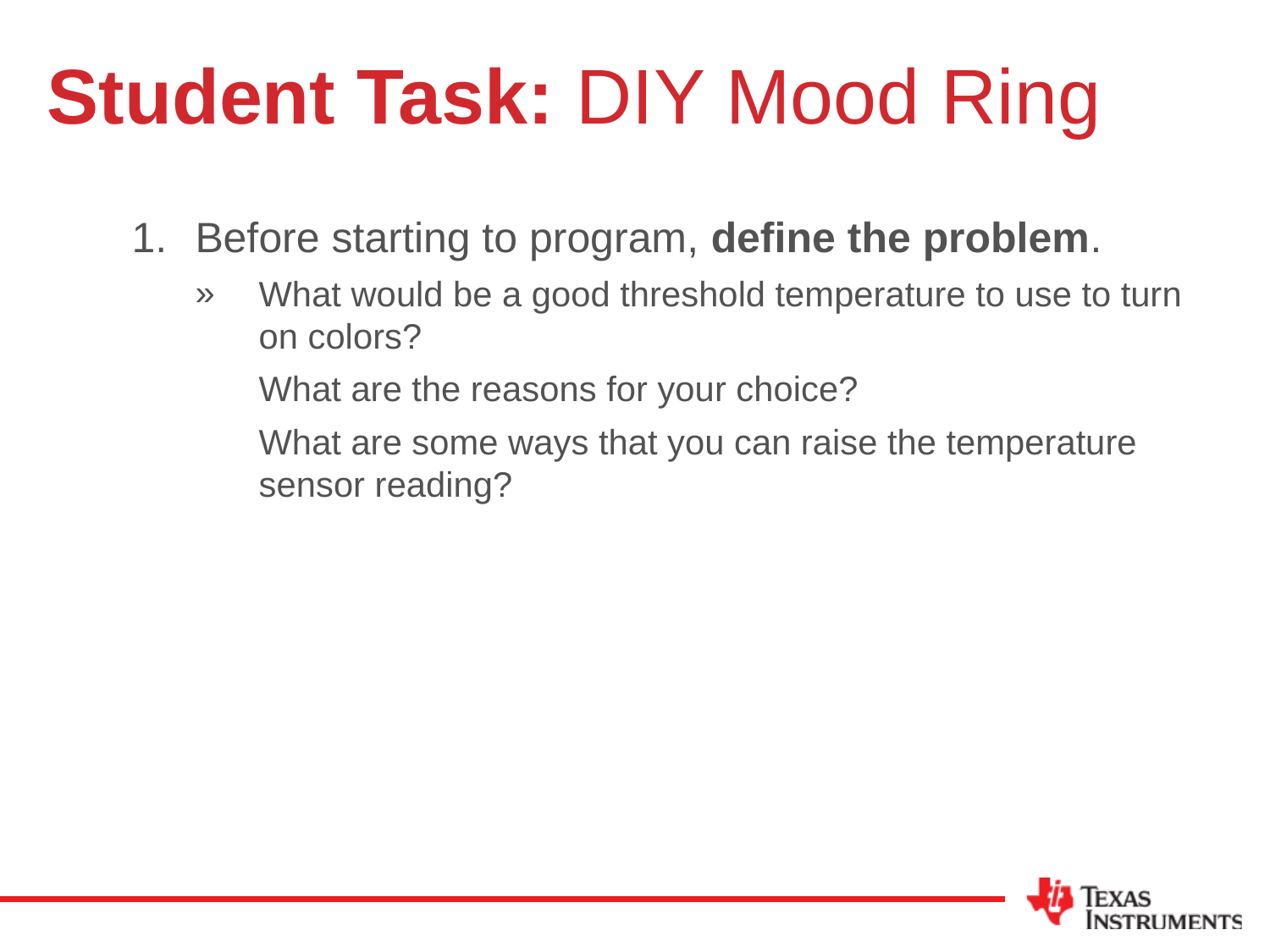

# Student Task: DIY Mood Ring
Before starting to program, define the problem.
What would be a good threshold temperature to use to turn on colors?
What are the reasons for your choice?
What are some ways that you can raise the temperature sensor reading?